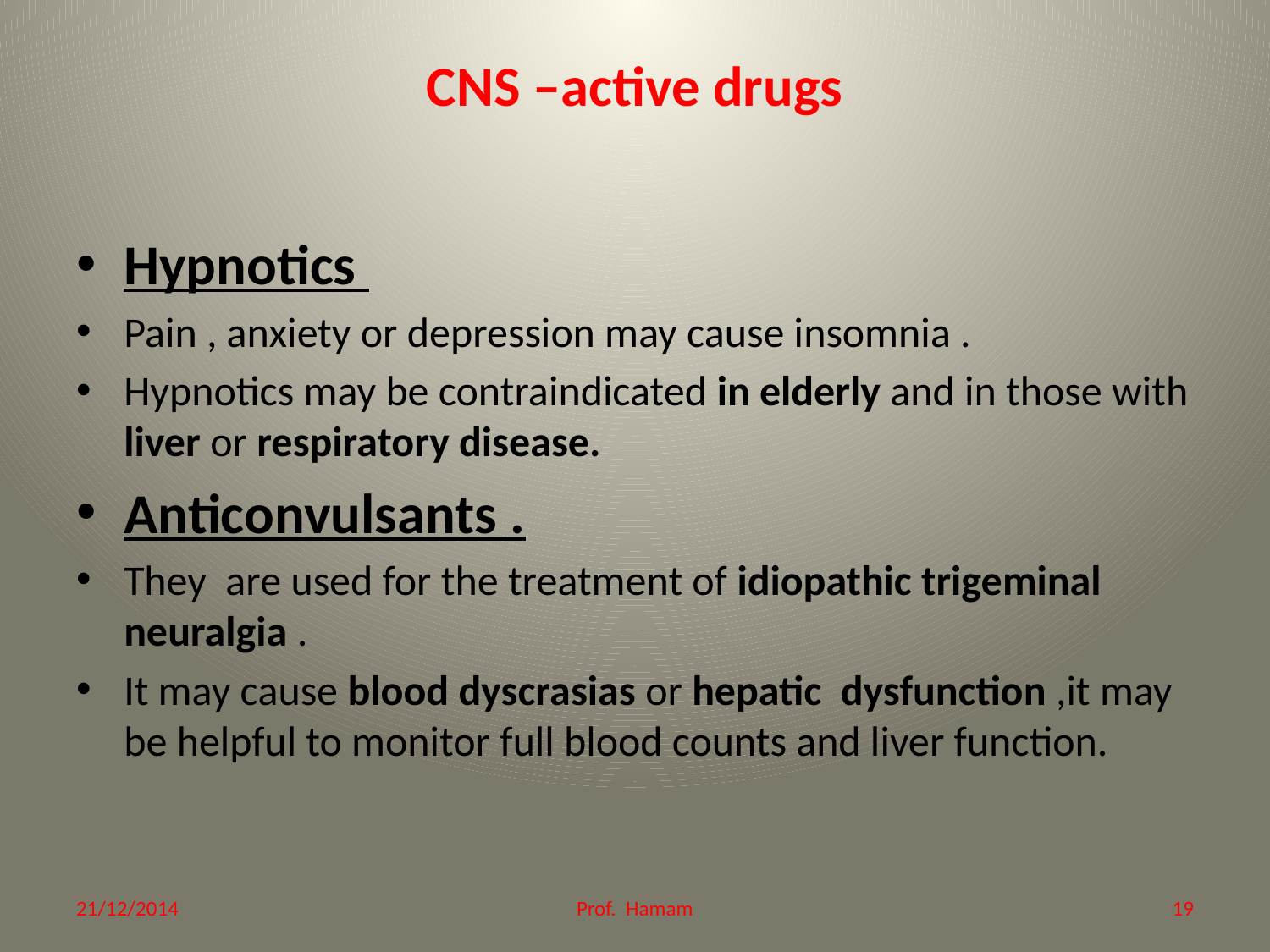

# CNS –active drugs
Hypnotics
Pain , anxiety or depression may cause insomnia .
Hypnotics may be contraindicated in elderly and in those with liver or respiratory disease.
Anticonvulsants .
They  are used for the treatment of idiopathic trigeminal neuralgia .
It may cause blood dyscrasias or hepatic  dysfunction ,it may be helpful to monitor full blood counts and liver function.

21/12/2014
Prof.  Hamam
19